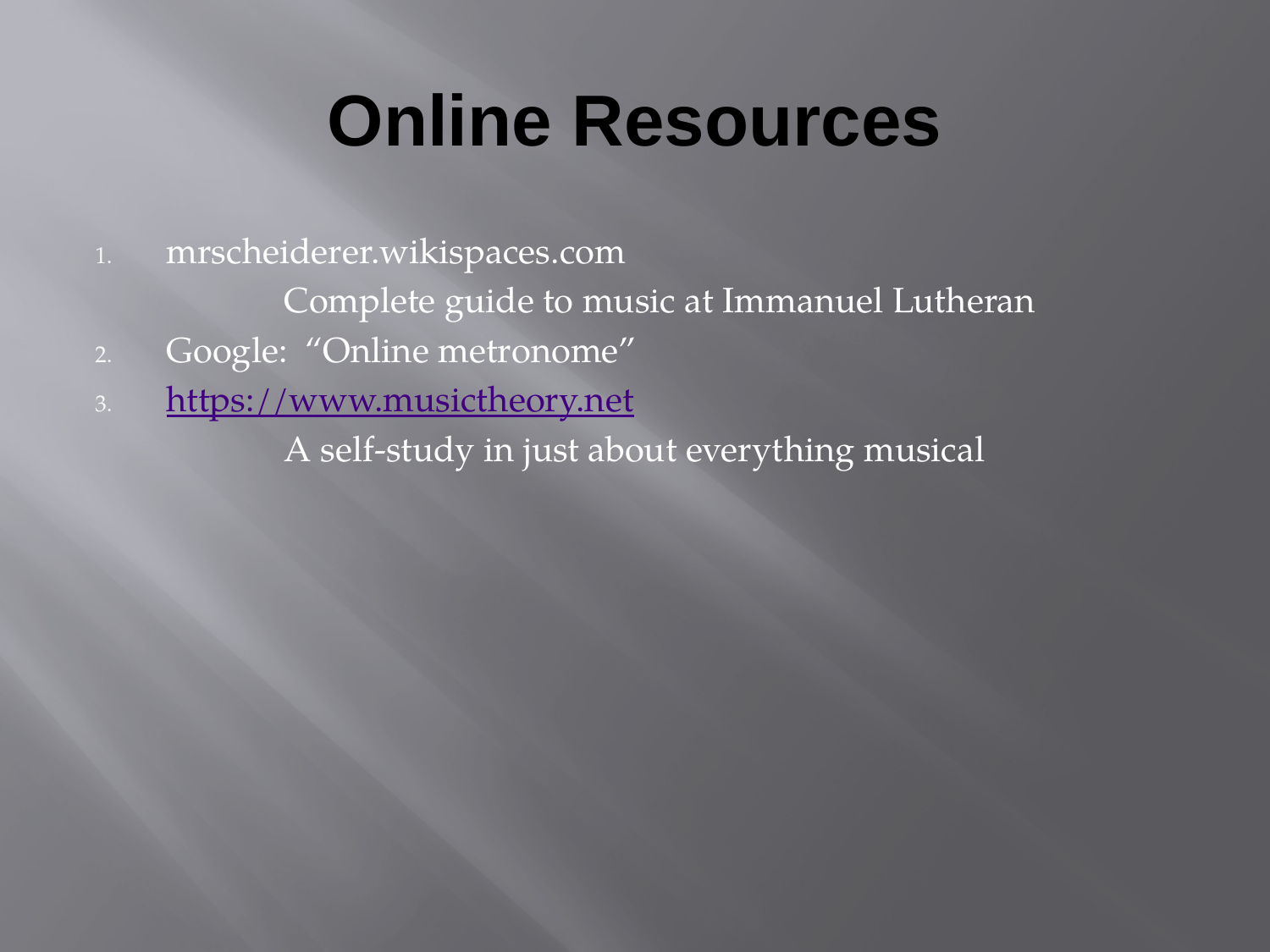

# Online Resources
mrscheiderer.wikispaces.com
	Complete guide to music at Immanuel Lutheran
Google:  “Online metronome”
https://www.musictheory.net
	A self-study in just about everything musical